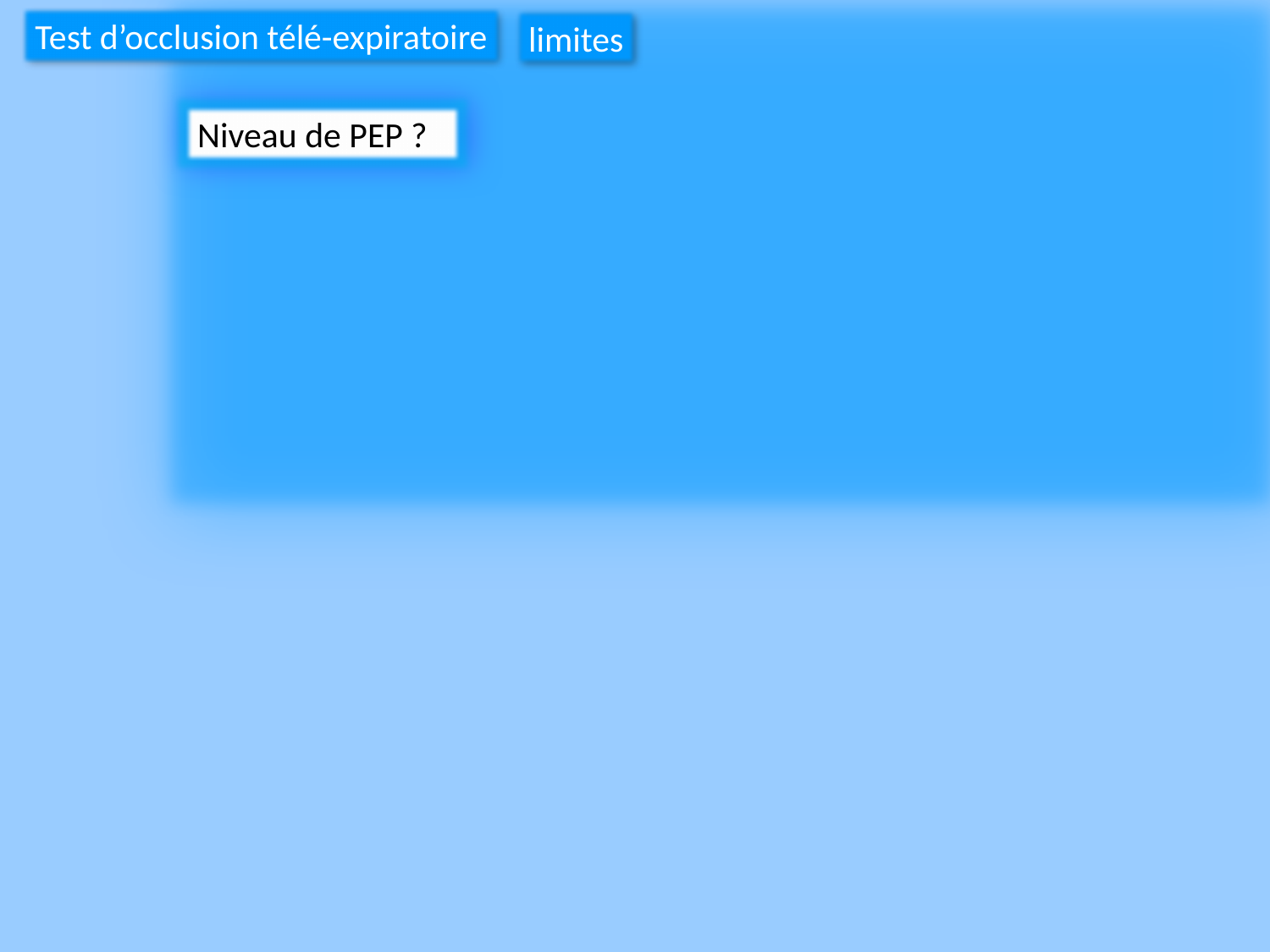

Test d’occlusion télé-expiratoire
limites
Niveau de PEP ?